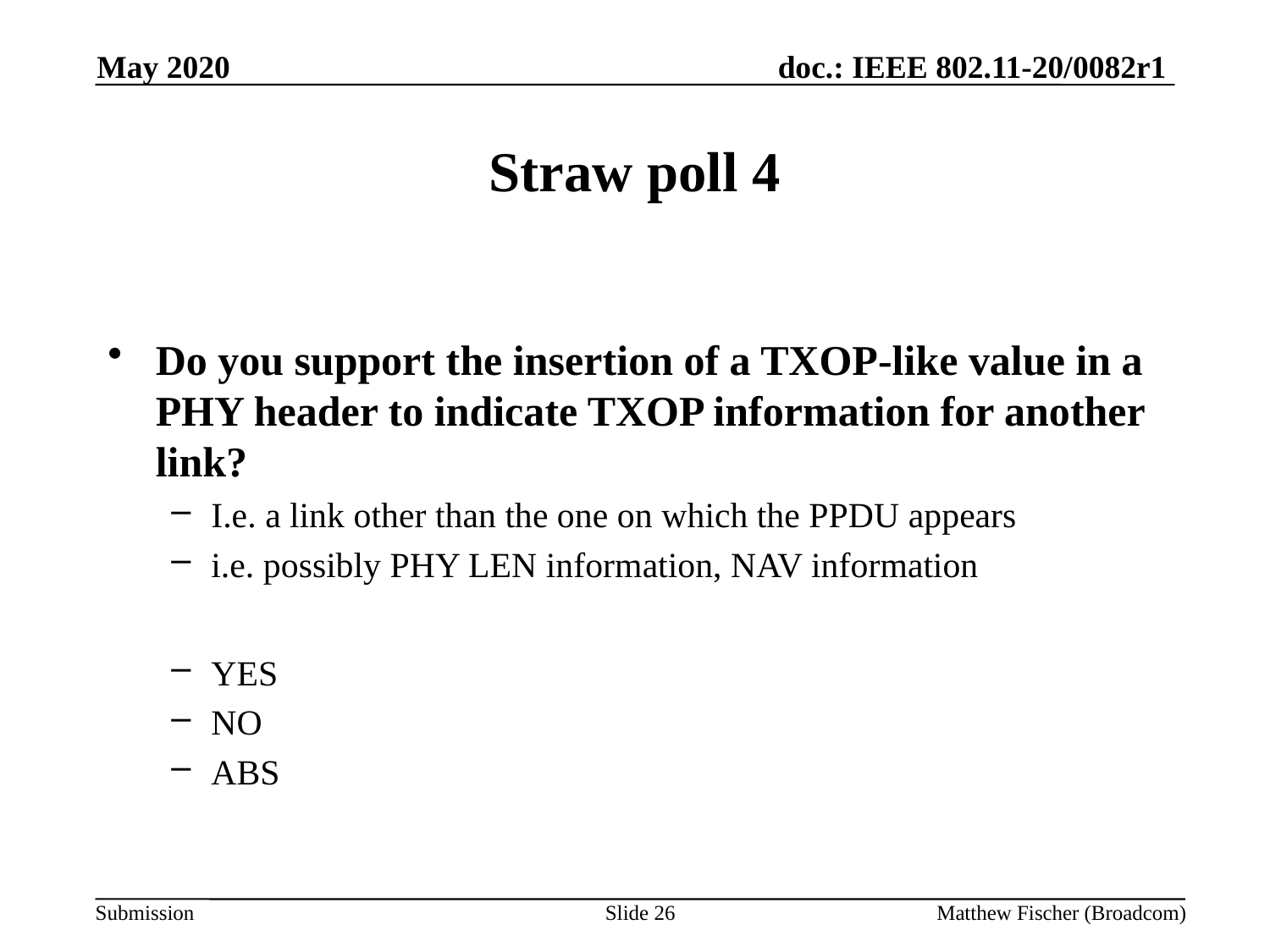

May 2020
# Straw poll 4

Do you support the insertion of a TXOP-like value in a PHY header to indicate TXOP information for another link?
I.e. a link other than the one on which the PPDU appears
i.e. possibly PHY LEN information, NAV information

YES
NO
ABS
Slide 26
Matthew Fischer (Broadcom)